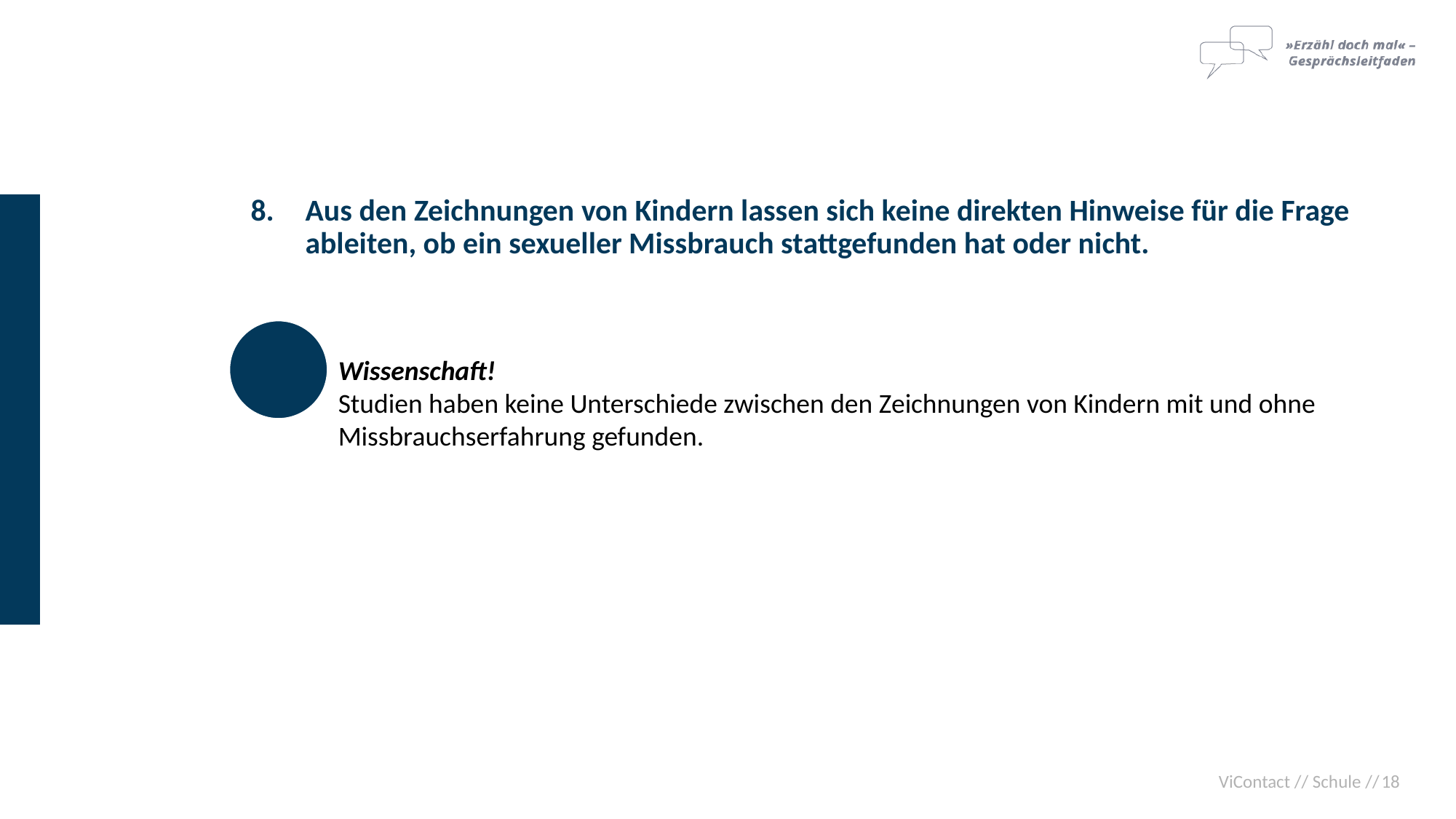

Aus den Zeichnungen von Kindern lassen sich keine direkten Hinweise für die Frage ableiten, ob ein sexueller Missbrauch stattgefunden hat oder nicht.

	Wissenschaft!
	Studien haben keine Unterschiede zwischen den Zeichnungen von Kindern mit und ohne
	Missbrauchserfahrung gefunden.

ViContact // Schule //
18